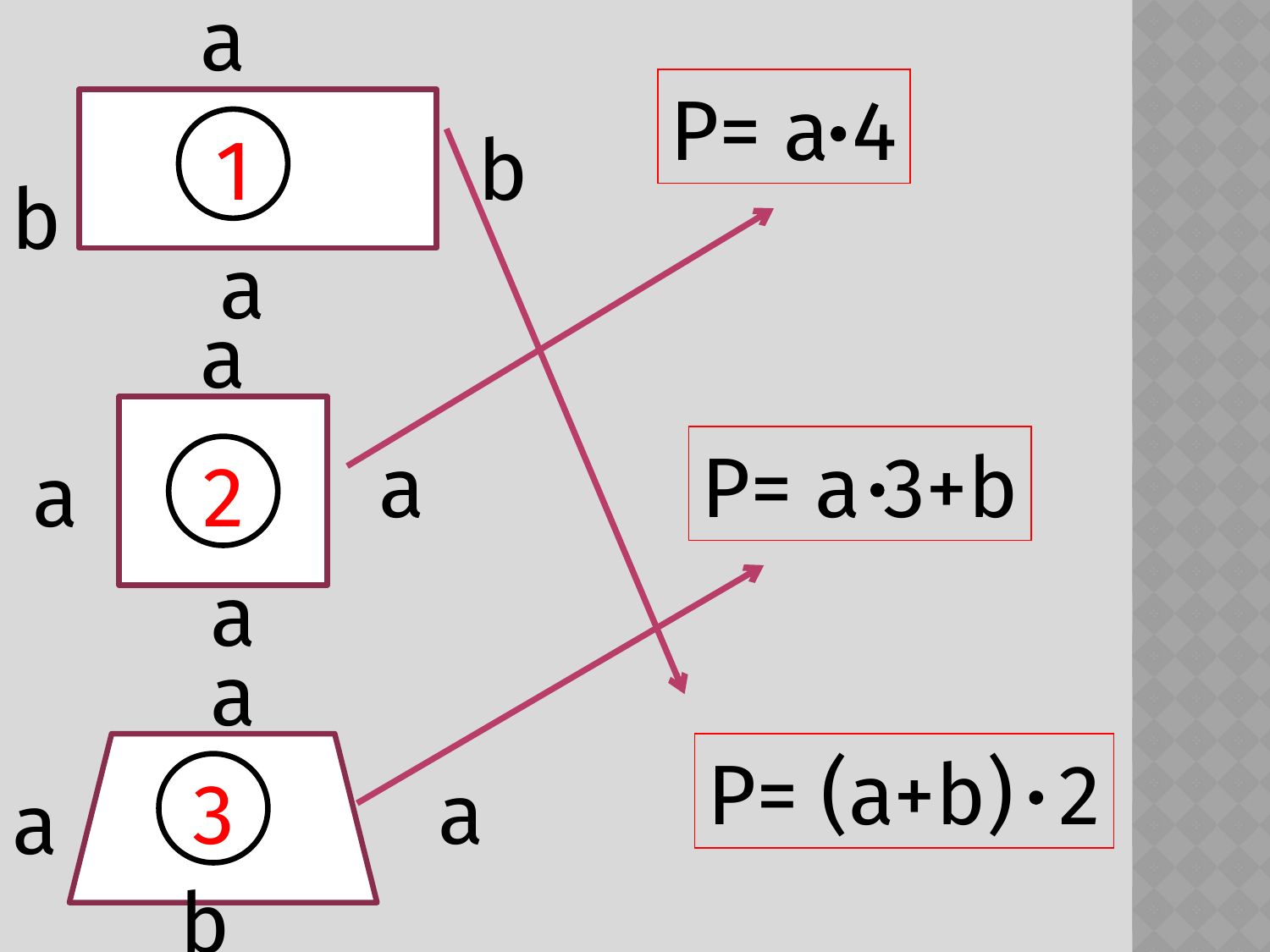

а
Р= а 4

1
b

b
а
а

а
Р= а 3+b
а

2

а
а

Р= (а+b)  2

3
а
а

b